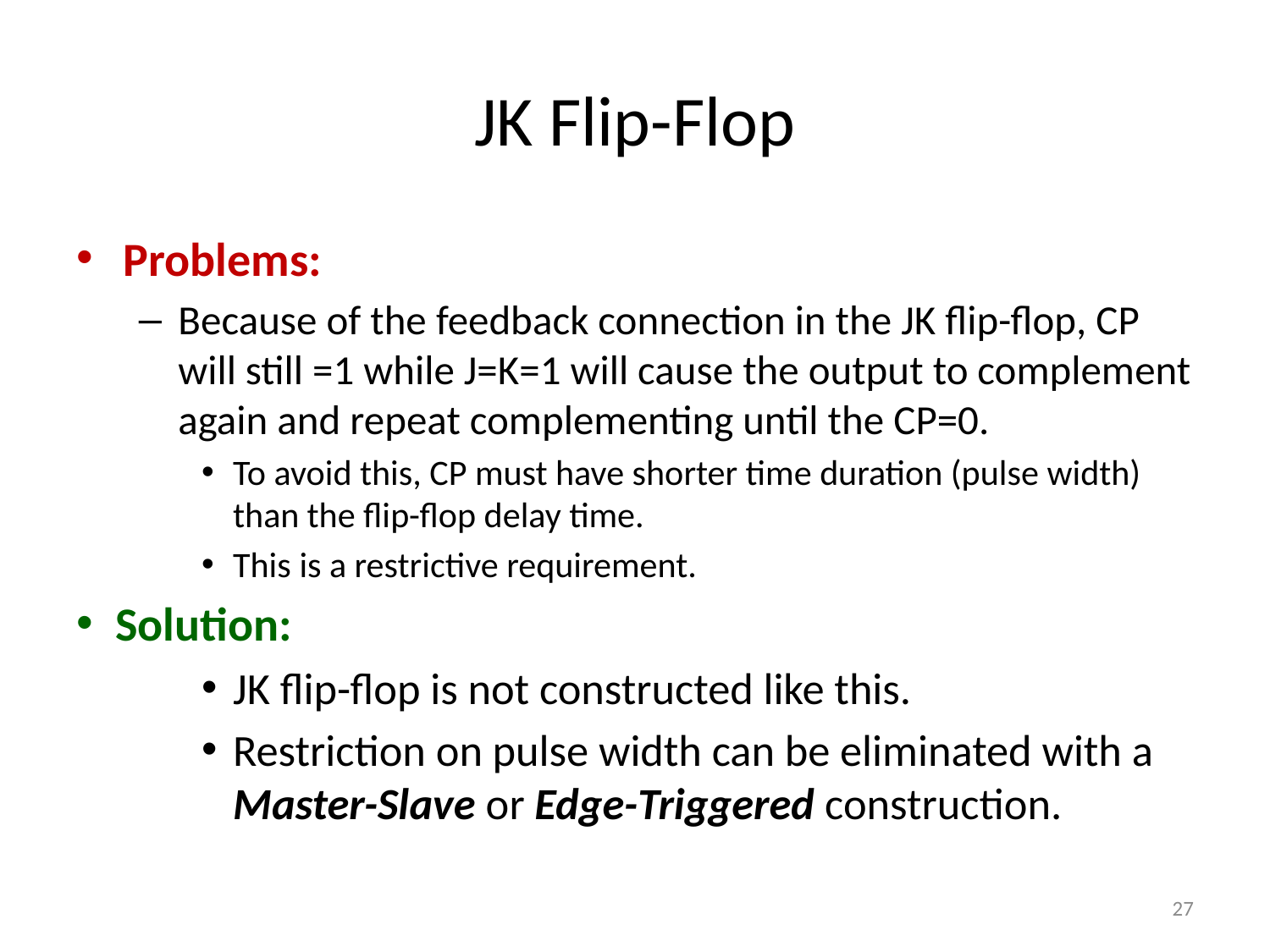

# JK Flip-Flop
Problems:
Because of the feedback connection in the JK flip-flop, CP will still =1 while J=K=1 will cause the output to complement again and repeat complementing until the CP=0.
To avoid this, CP must have shorter time duration (pulse width) than the flip-flop delay time.
This is a restrictive requirement.
Solution:
JK flip-flop is not constructed like this.
Restriction on pulse width can be eliminated with a Master-Slave or Edge-Triggered construction.
27